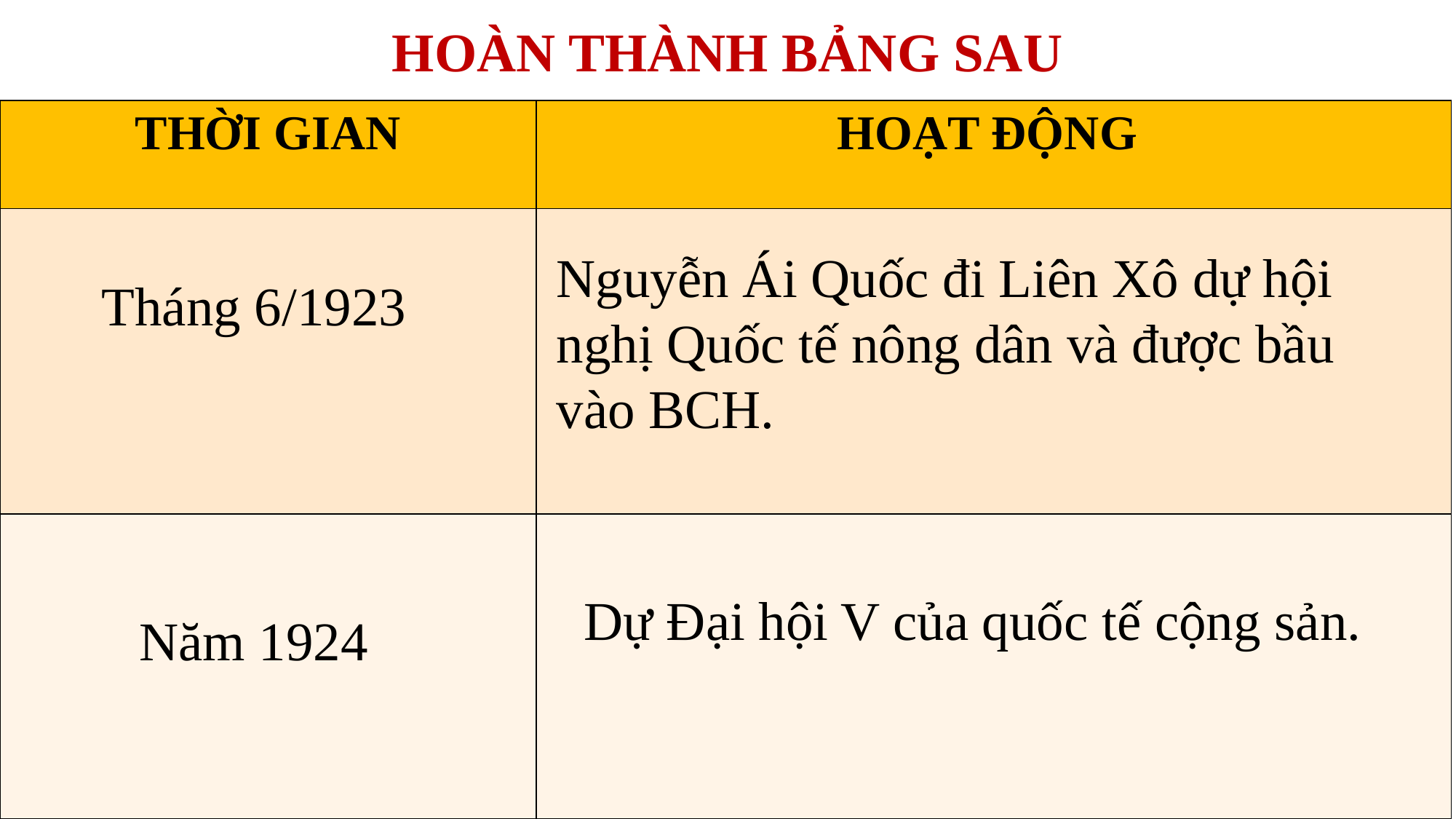

HOÀN THÀNH BẢNG SAU
| THỜI GIAN | HOẠT ĐỘNG |
| --- | --- |
|  |  |
|  |  |
Nguyễn Ái Quốc đi Liên Xô dự hội nghị Quốc tế nông dân và được bầu vào BCH.
Tháng 6/1923
Dự Đại hội V của quốc tế cộng sản.
Năm 1924